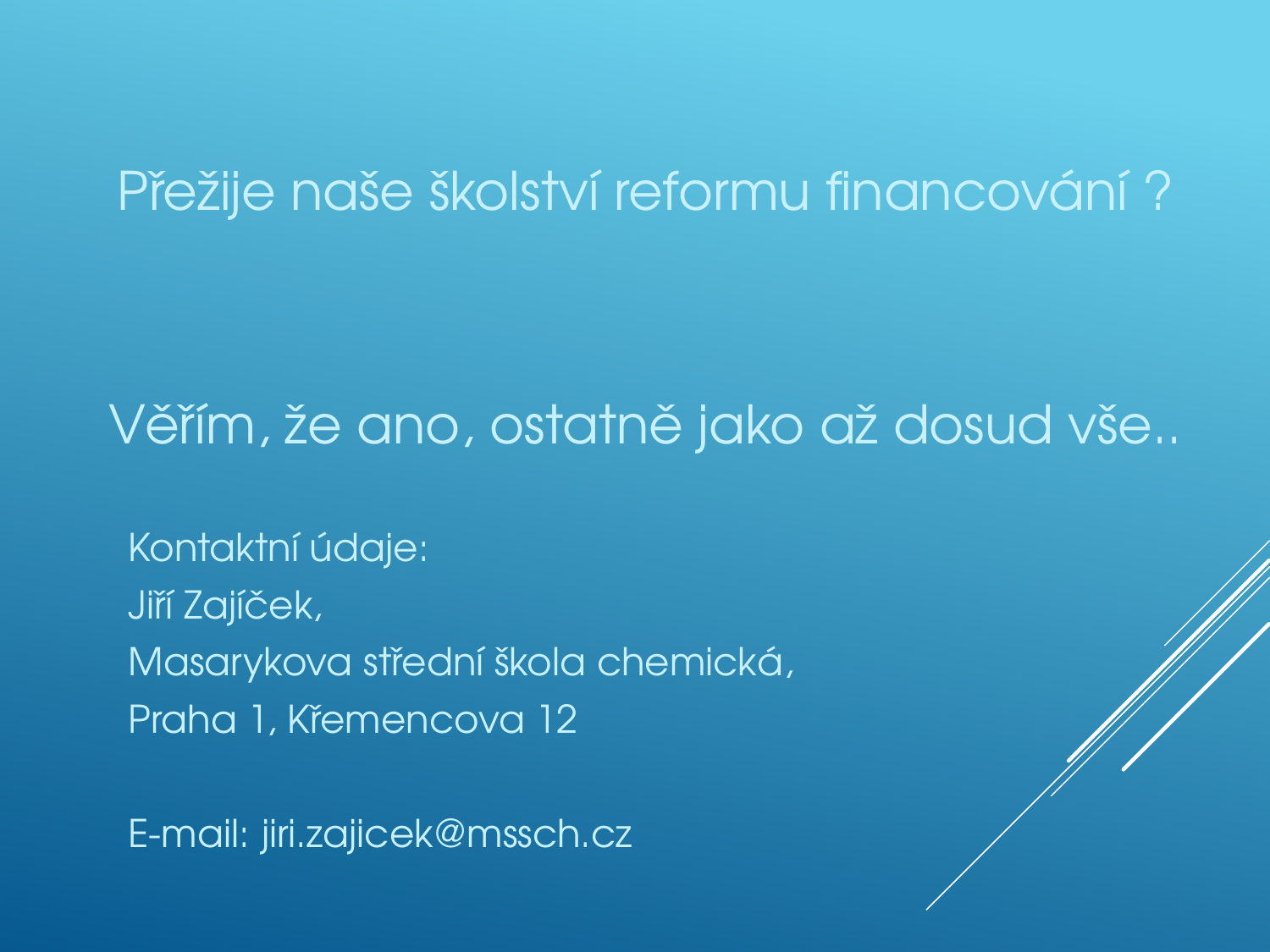

Přežije naše školství reformu financování ?

Věřím, že ano, ostatně jako až dosud vše..

Kontaktní údaje:
Jiří Zajíček,
Masarykova střední škola chemická,
Praha 1, Křemencova 12

E-mail:	jiri.zajicek@mssch.cz